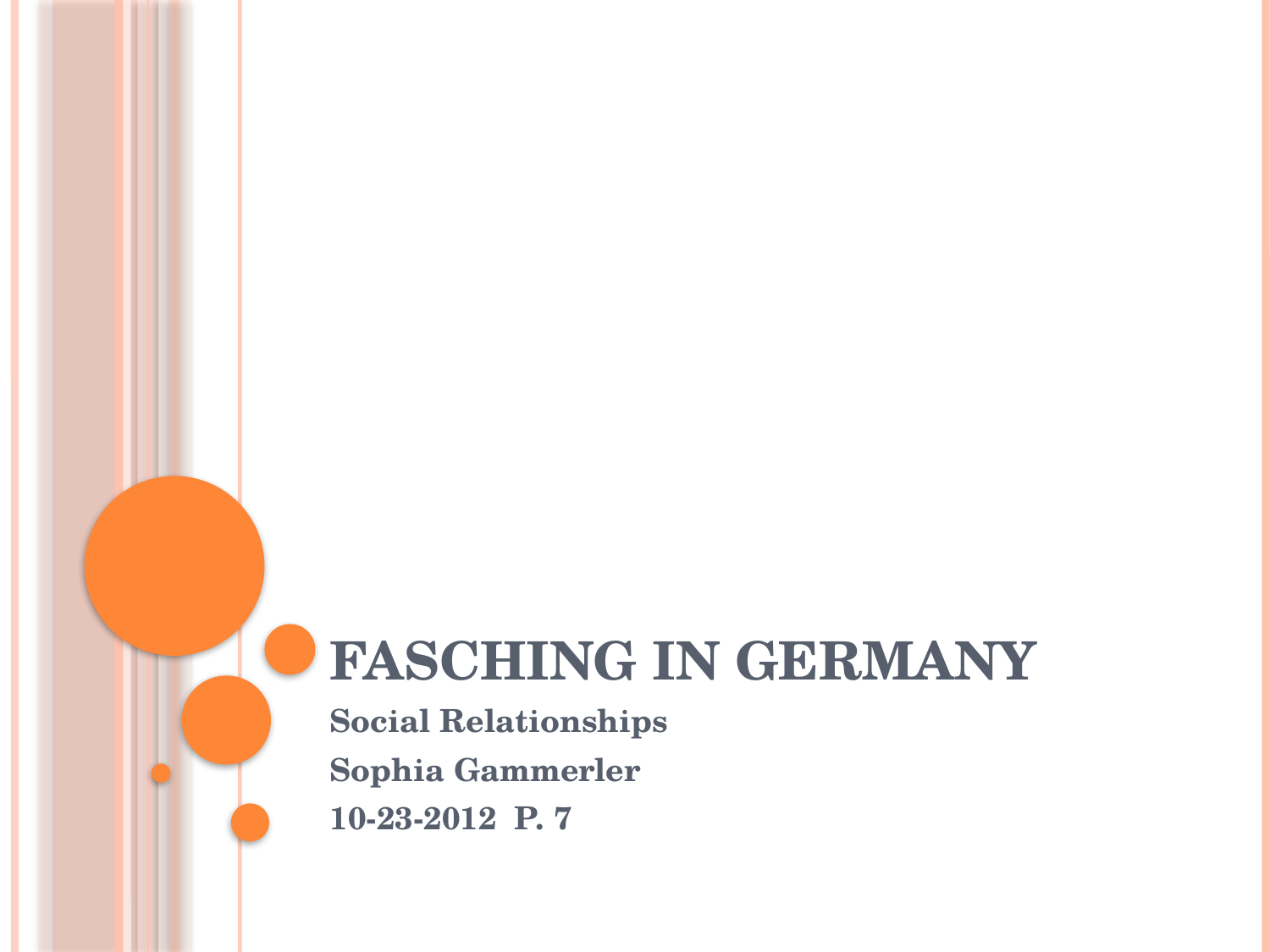

# Fasching in Germany
Social Relationships
Sophia Gammerler
10-23-2012  P. 7